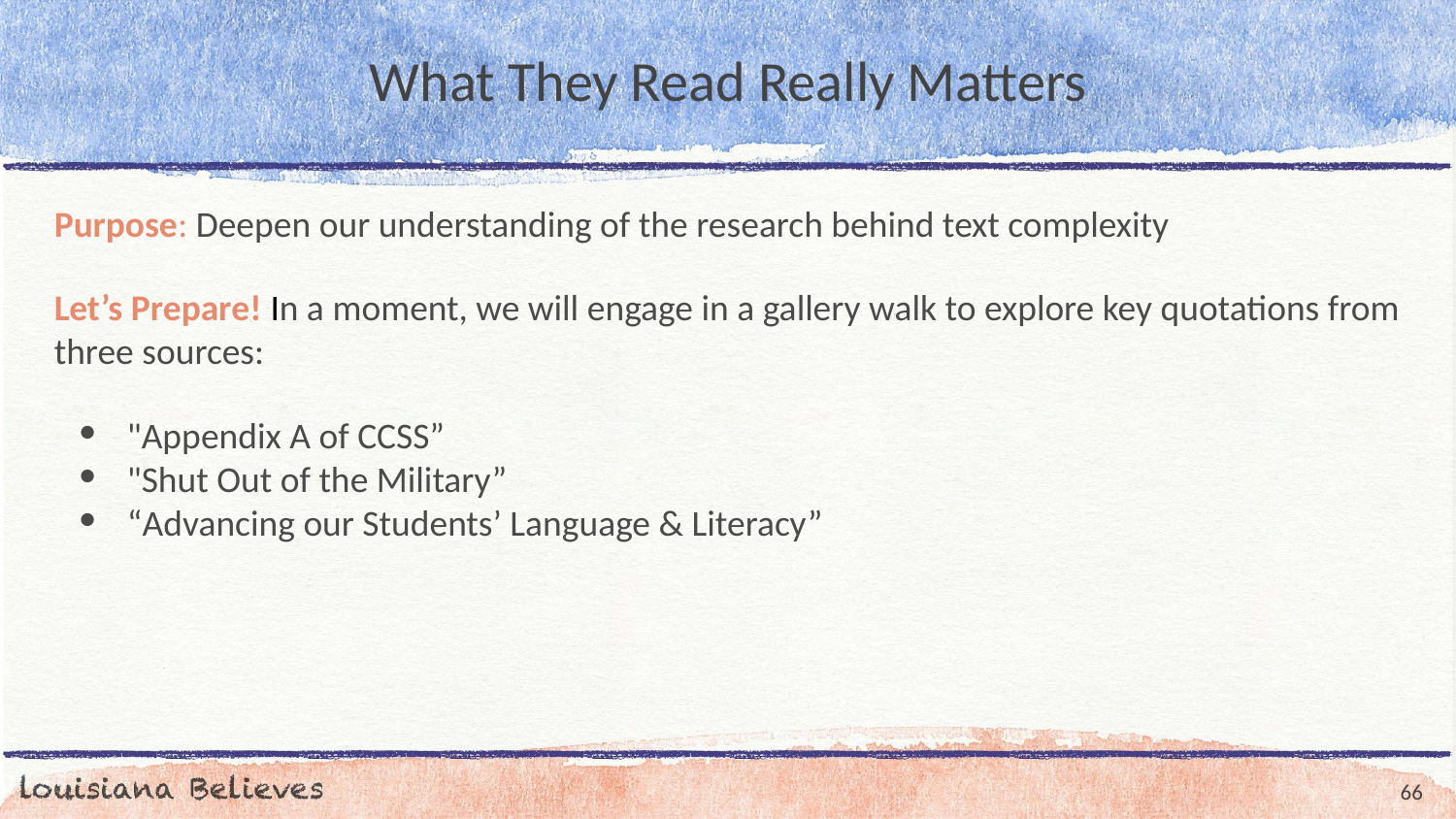

# What They Read Really Matters
Purpose: Deepen our understanding of the research behind text complexity
Let’s Prepare! In a moment, we will engage in a gallery walk to explore key quotations from three sources:
"Appendix A of CCSS”
"Shut Out of the Military”
“Advancing our Students’ Language & Literacy”